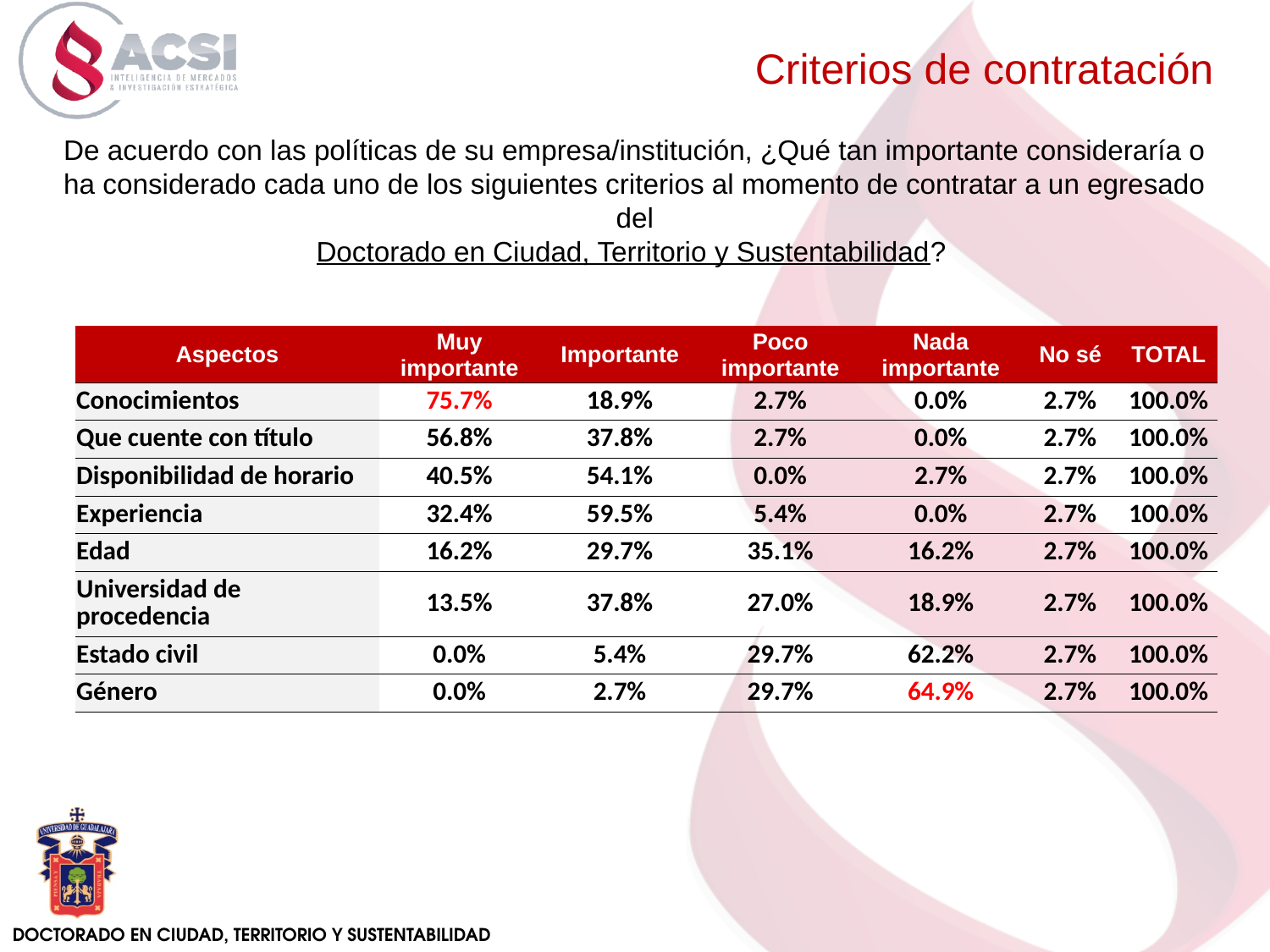

Criterios de contratación
De acuerdo con las políticas de su empresa/institución, ¿Qué tan importante consideraría o ha considerado cada uno de los siguientes criterios al momento de contratar a un egresado del
Doctorado en Ciudad, Territorio y Sustentabilidad?
| Aspectos | Muy importante | Importante | Poco importante | Nada importante | No sé | TOTAL |
| --- | --- | --- | --- | --- | --- | --- |
| Conocimientos | 75.7% | 18.9% | 2.7% | 0.0% | 2.7% | 100.0% |
| Que cuente con título | 56.8% | 37.8% | 2.7% | 0.0% | 2.7% | 100.0% |
| Disponibilidad de horario | 40.5% | 54.1% | 0.0% | 2.7% | 2.7% | 100.0% |
| Experiencia | 32.4% | 59.5% | 5.4% | 0.0% | 2.7% | 100.0% |
| Edad | 16.2% | 29.7% | 35.1% | 16.2% | 2.7% | 100.0% |
| Universidad de procedencia | 13.5% | 37.8% | 27.0% | 18.9% | 2.7% | 100.0% |
| Estado civil | 0.0% | 5.4% | 29.7% | 62.2% | 2.7% | 100.0% |
| Género | 0.0% | 2.7% | 29.7% | 64.9% | 2.7% | 100.0% |